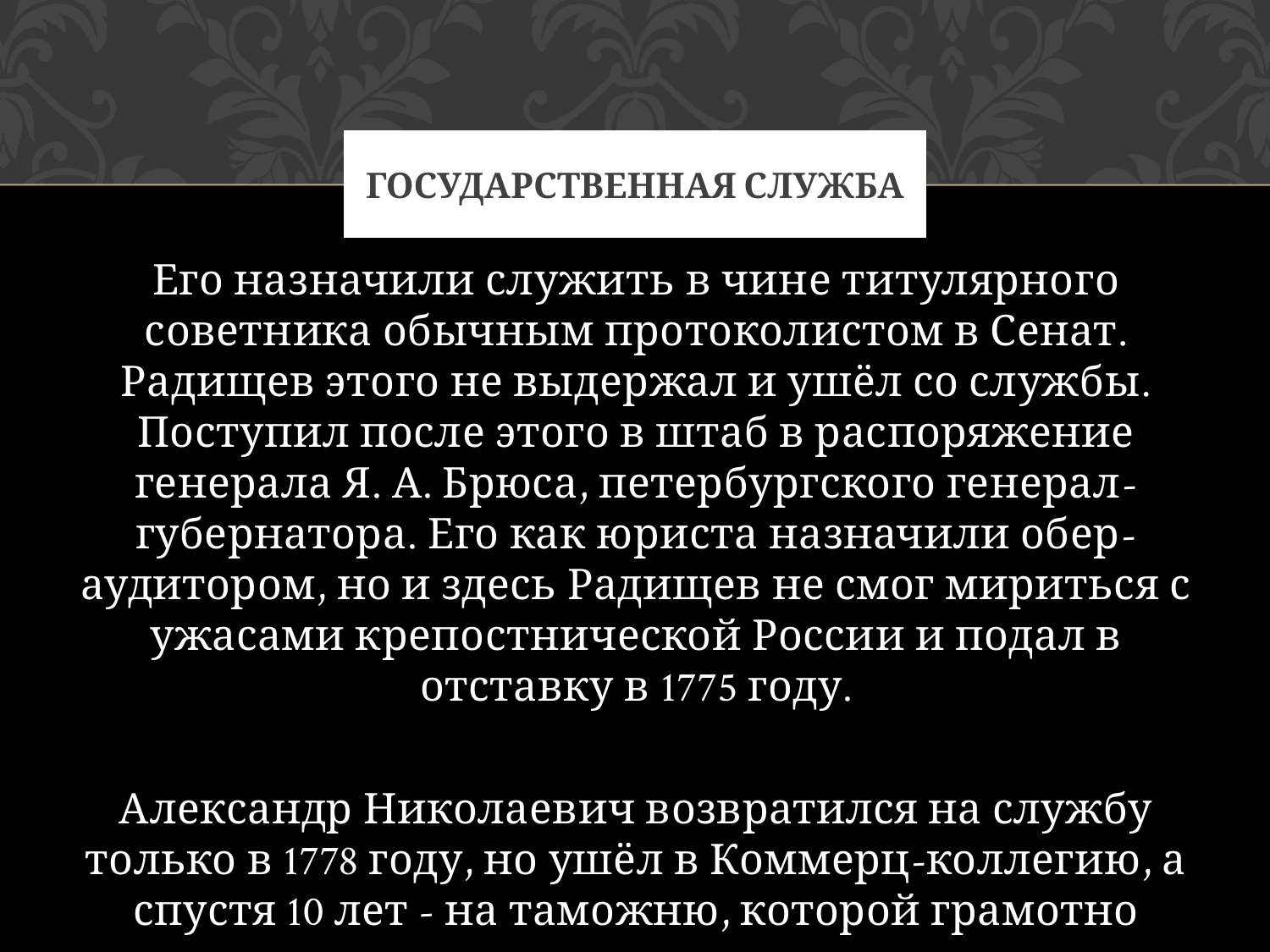

# Государственная служба
Его назначили служить в чине титулярного советника обычным протоколистом в Сенат. Радищев этого не выдержал и ушёл со службы. Поступил после этого в штаб в распоряжение генерала Я. А. Брюса, петербургского генерал-губернатора. Его как юриста назначили обер-аудитором, но и здесь Радищев не смог мириться с ужасами крепостнической России и подал в отставку в 1775 году.

Александр Николаевич возвратился на службу только в 1778 году, но ушёл в Коммерц-коллегию, а спустя 10 лет - на таможню, которой грамотно руководил несколько лет.